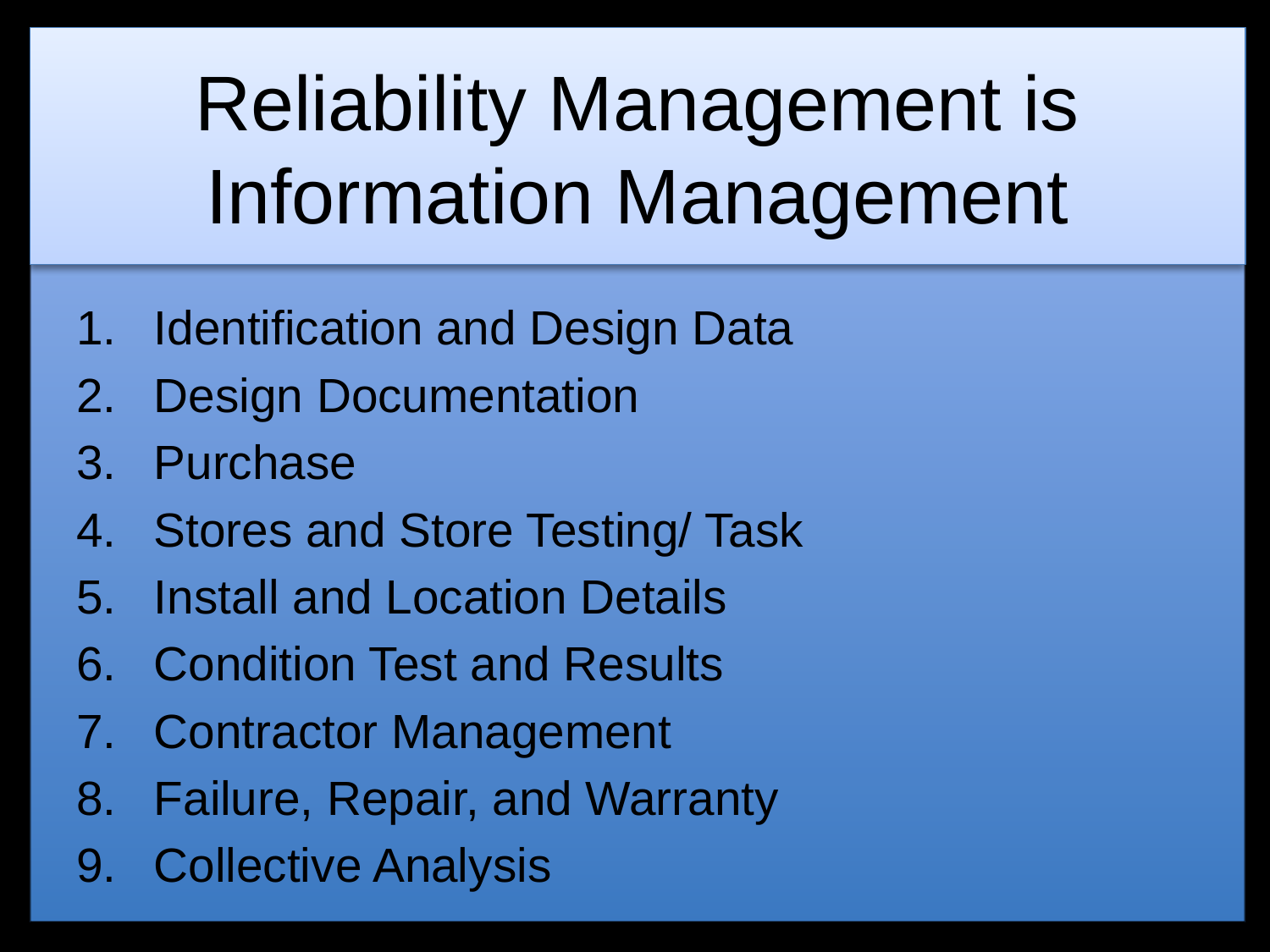

# Reliability Management is Information Management
Identification and Design Data
Design Documentation
Purchase
Stores and Store Testing/ Task
Install and Location Details
Condition Test and Results
Contractor Management
Failure, Repair, and Warranty
Collective Analysis